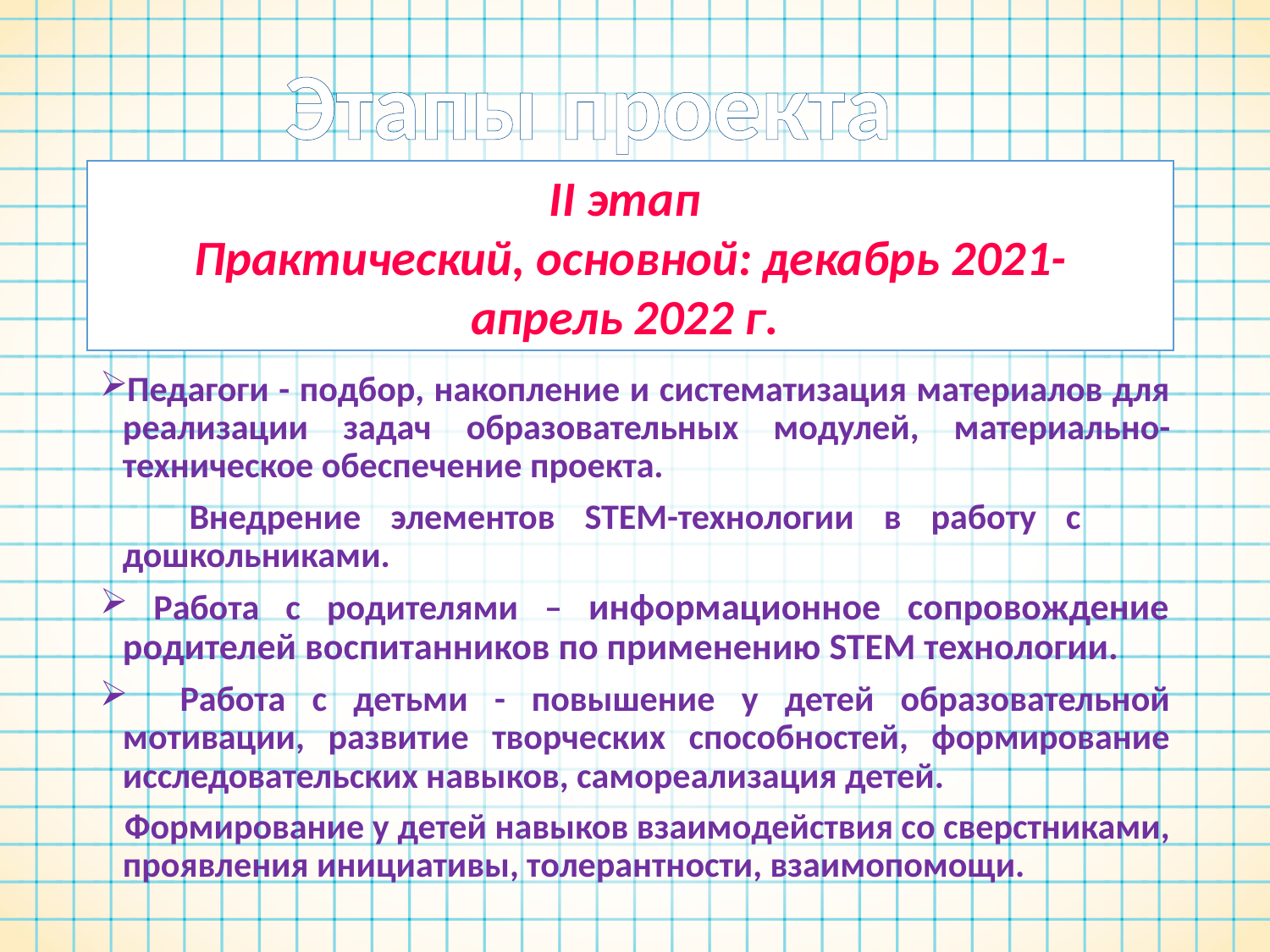

Этапы проекта
II этап
Практический, основной: декабрь 2021-
апрель 2022 г.
Педагоги - подбор, накопление и систематизация материалов для реализации задач образовательных модулей, материально-техническое обеспечение проекта.
   Внедрение элементов STEM-технологии в работу с    дошкольниками.
 Работа с родителями – информационное сопровождение родителей воспитанников по применению STEM технологии.
  Работа с детьми - повышение у детей образовательной мотивации, развитие творческих способностей, формирование исследовательских навыков, самореализация детей.
   Формирование у детей навыков взаимодействия со сверстниками, проявления инициативы, толерантности, взаимопомощи.